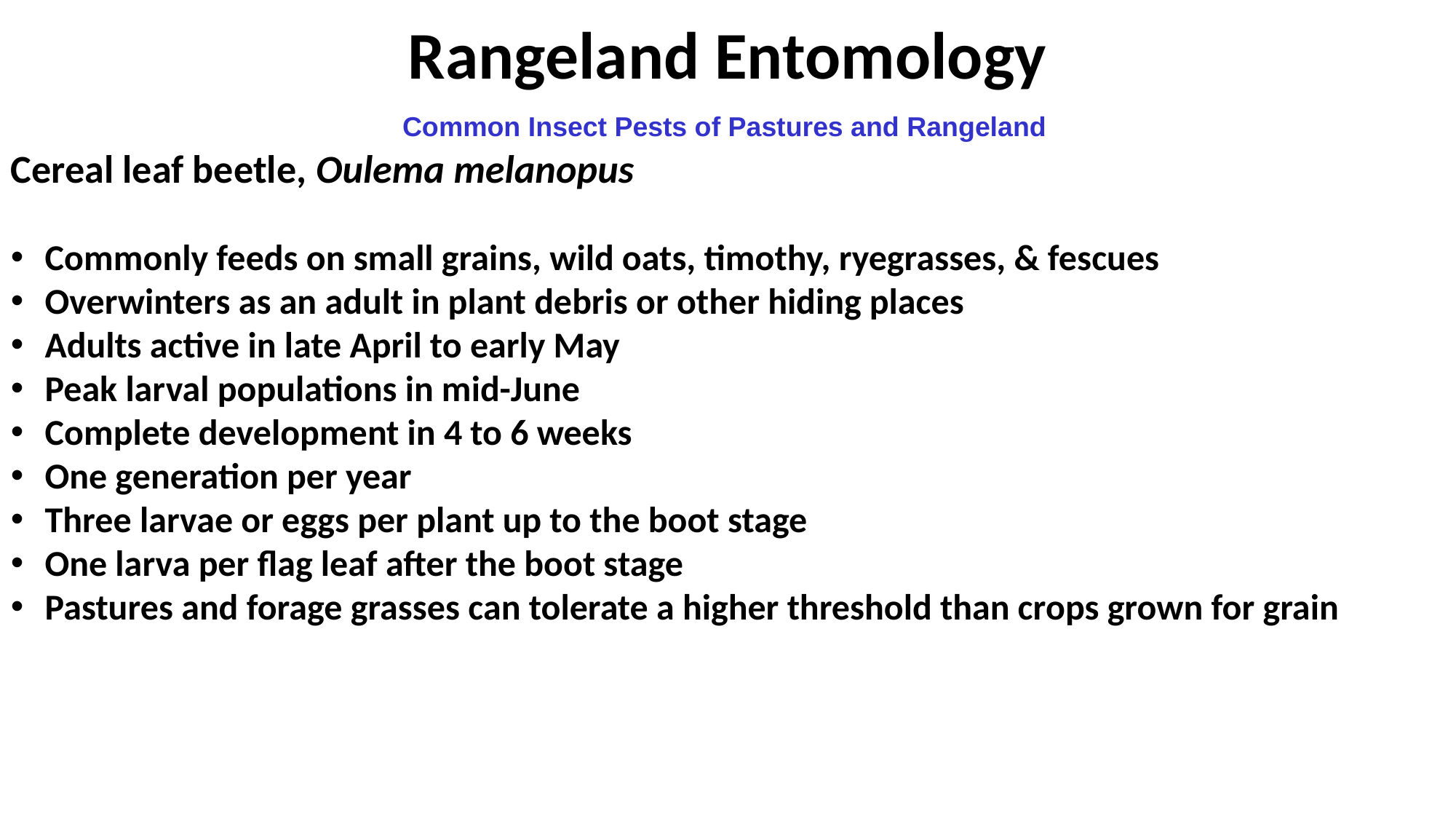

Rangeland Entomology
Common Insect Pests of Pastures and Rangeland
Cereal leaf beetle, Oulema melanopus

Commonly feeds on small grains, wild oats, timothy, ryegrasses, & fescues
Overwinters as an adult in plant debris or other hiding places
Adults active in late April to early May
Peak larval populations in mid-June
Complete development in 4 to 6 weeks
One generation per year
Three larvae or eggs per plant up to the boot stage
One larva per flag leaf after the boot stage
Pastures and forage grasses can tolerate a higher threshold than crops grown for grain